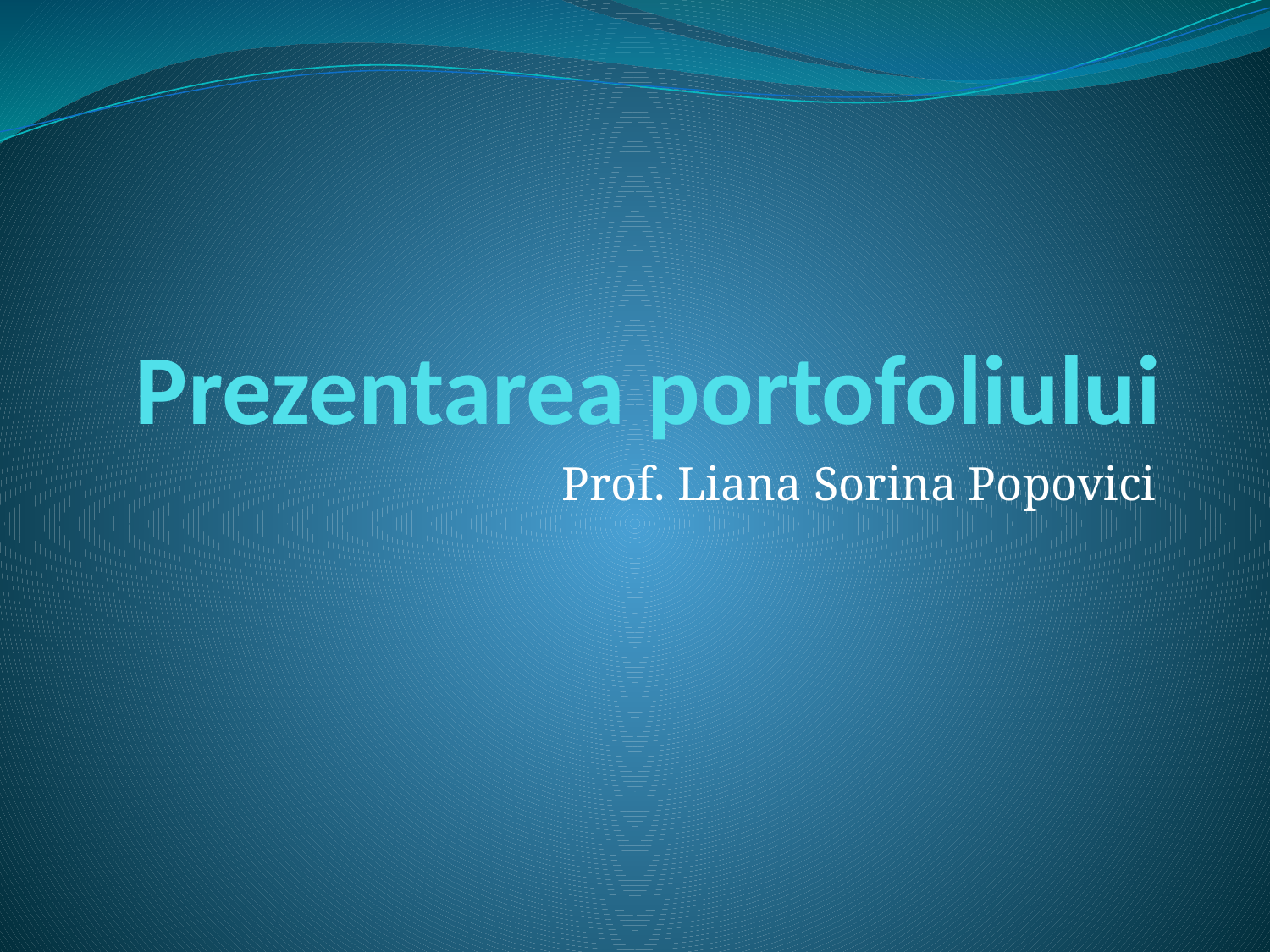

# Prezentarea portofoliului
Prof. Liana Sorina Popovici